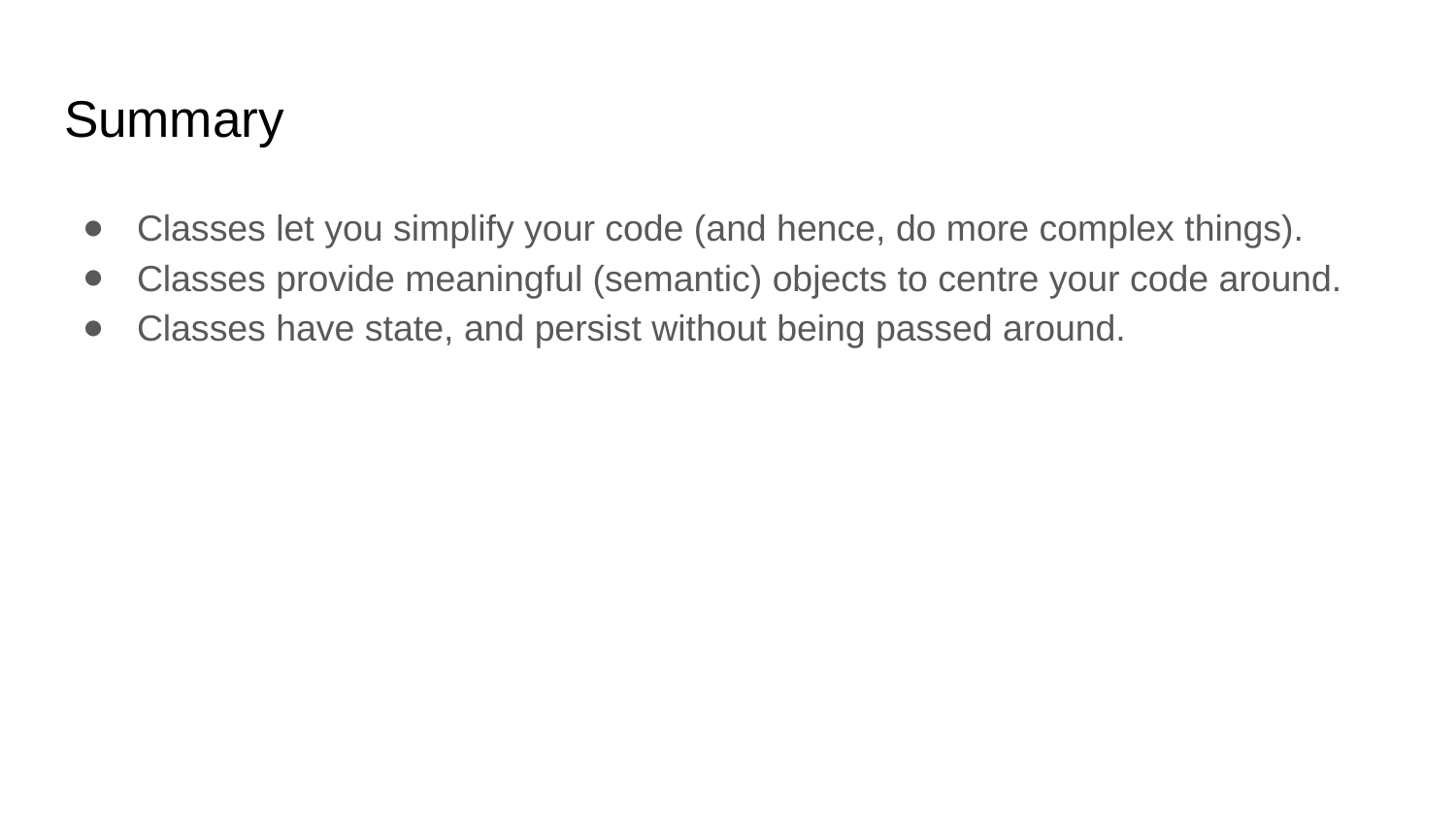

# Summary
Classes let you simplify your code (and hence, do more complex things).
Classes provide meaningful (semantic) objects to centre your code around.
Classes have state, and persist without being passed around.